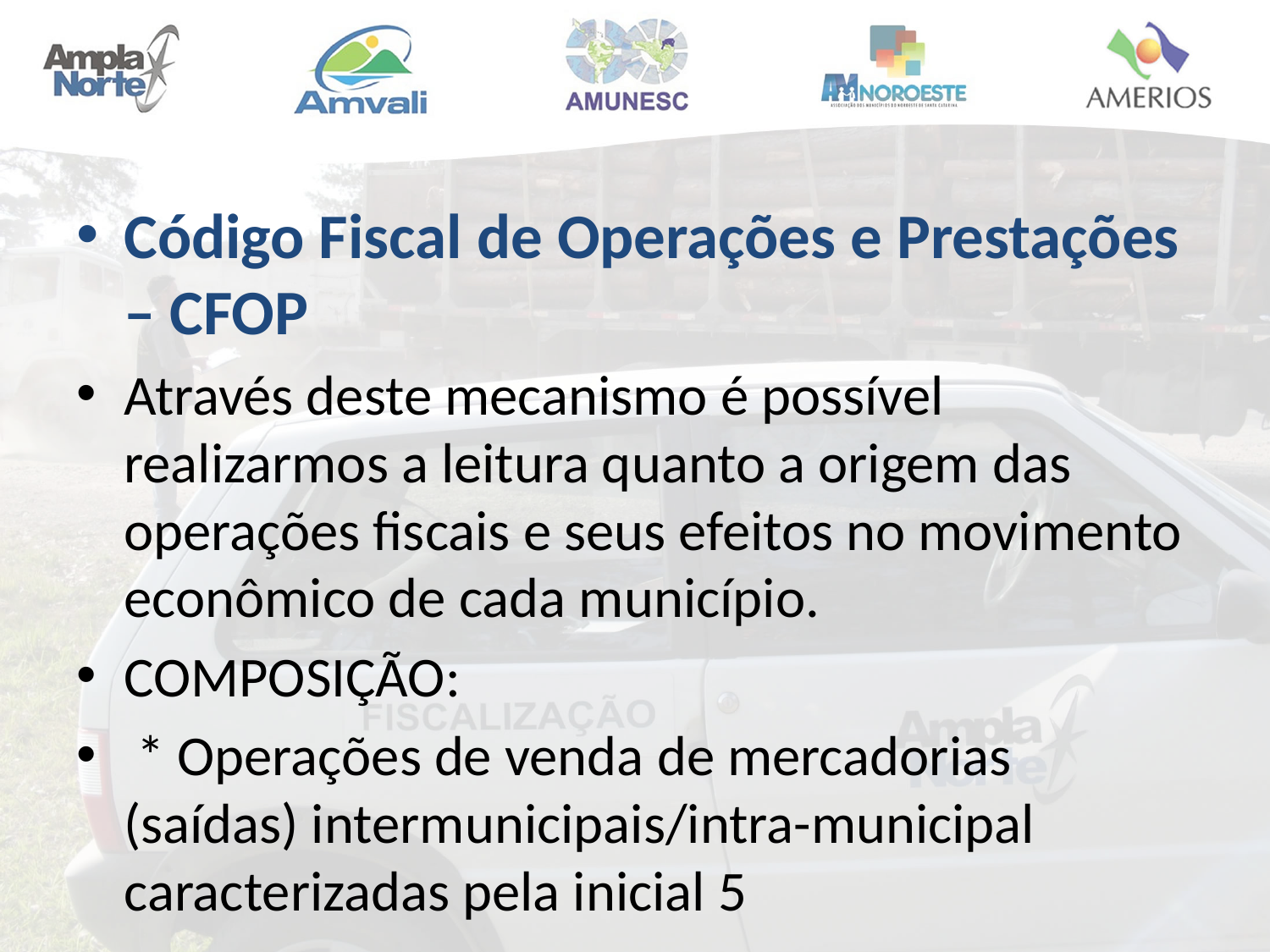

Código Fiscal de Operações e Prestações – CFOP
Através deste mecanismo é possível realizarmos a leitura quanto a origem das operações fiscais e seus efeitos no movimento econômico de cada município.
COMPOSIÇÃO:
 * Operações de venda de mercadorias (saídas) intermunicipais/intra-municipal caracterizadas pela inicial 5